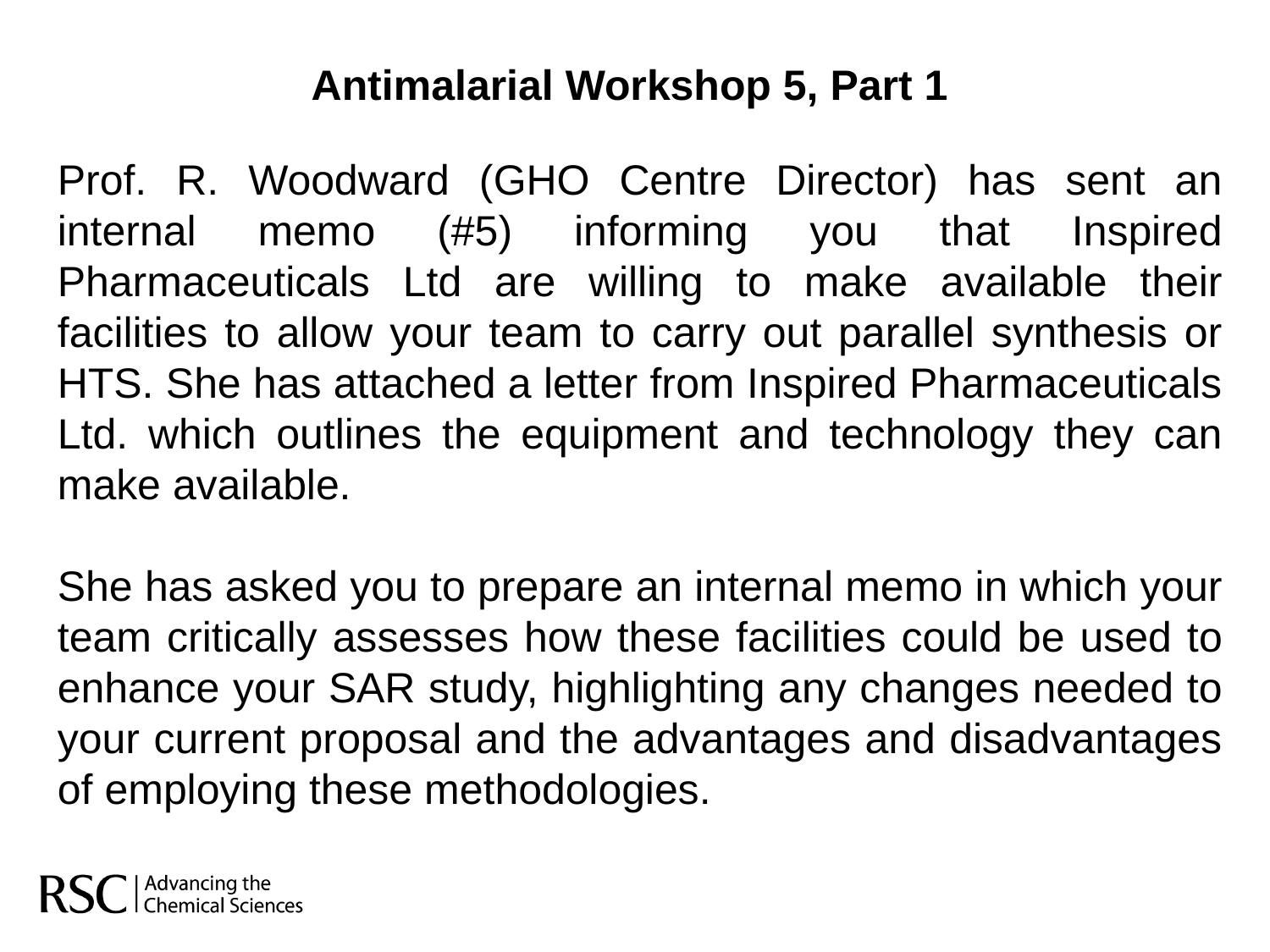

Antimalarial Workshop 5, Part 1
Prof. R. Woodward (GHO Centre Director) has sent an internal memo (#5) informing you that Inspired Pharmaceuticals Ltd are willing to make available their facilities to allow your team to carry out parallel synthesis or HTS. She has attached a letter from Inspired Pharmaceuticals Ltd. which outlines the equipment and technology they can make available.

She has asked you to prepare an internal memo in which your team critically assesses how these facilities could be used to enhance your SAR study, highlighting any changes needed to your current proposal and the advantages and disadvantages of employing these methodologies.